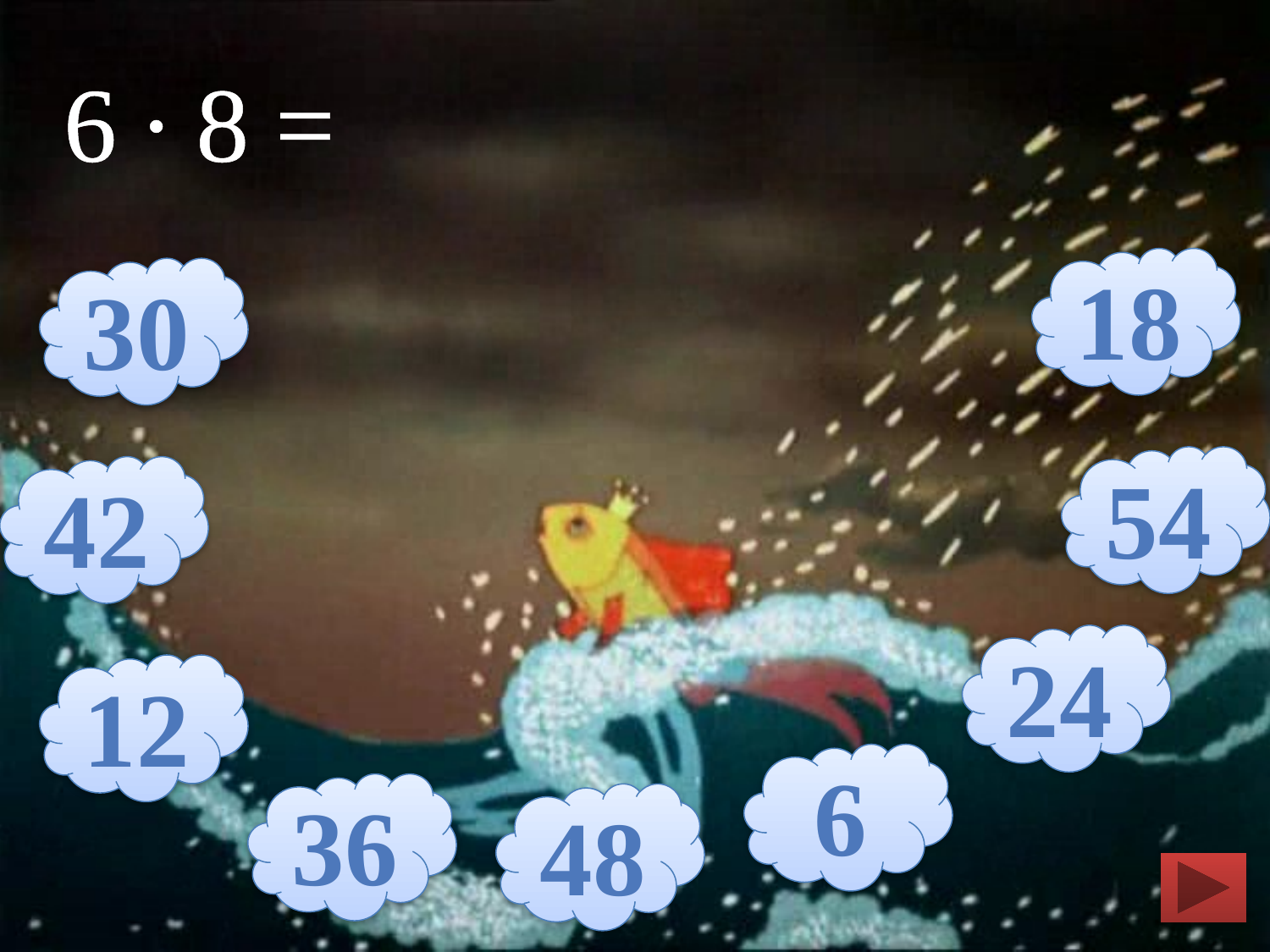

6 ∙ 8 =
18
30
54
42
24
12
6
36
48